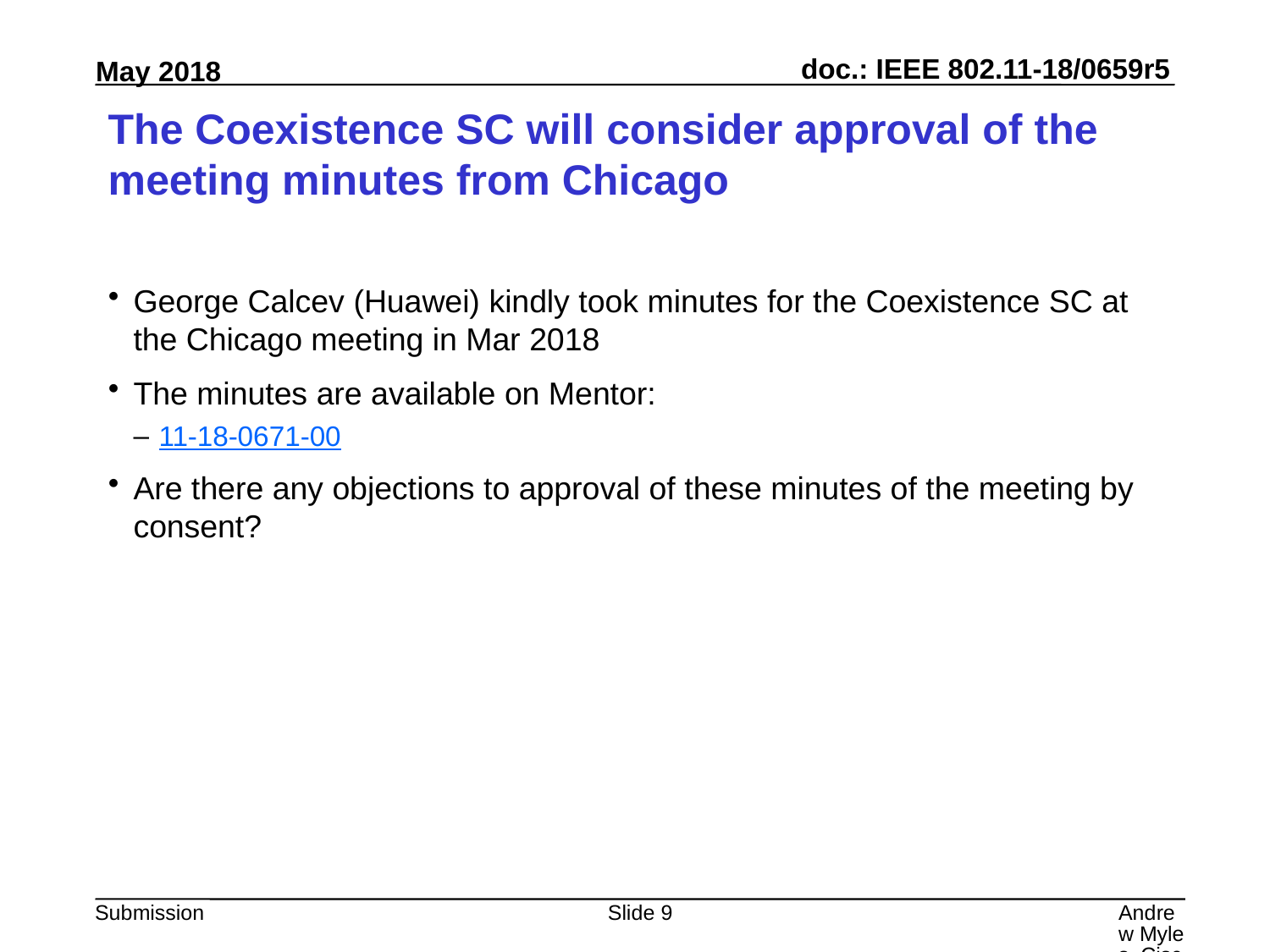

# The Coexistence SC will consider approval of the meeting minutes from Chicago
George Calcev (Huawei) kindly took minutes for the Coexistence SC at the Chicago meeting in Mar 2018
The minutes are available on Mentor:
11-18-0671-00
Are there any objections to approval of these minutes of the meeting by consent?
Slide 9
Andrew Myles, Cisco